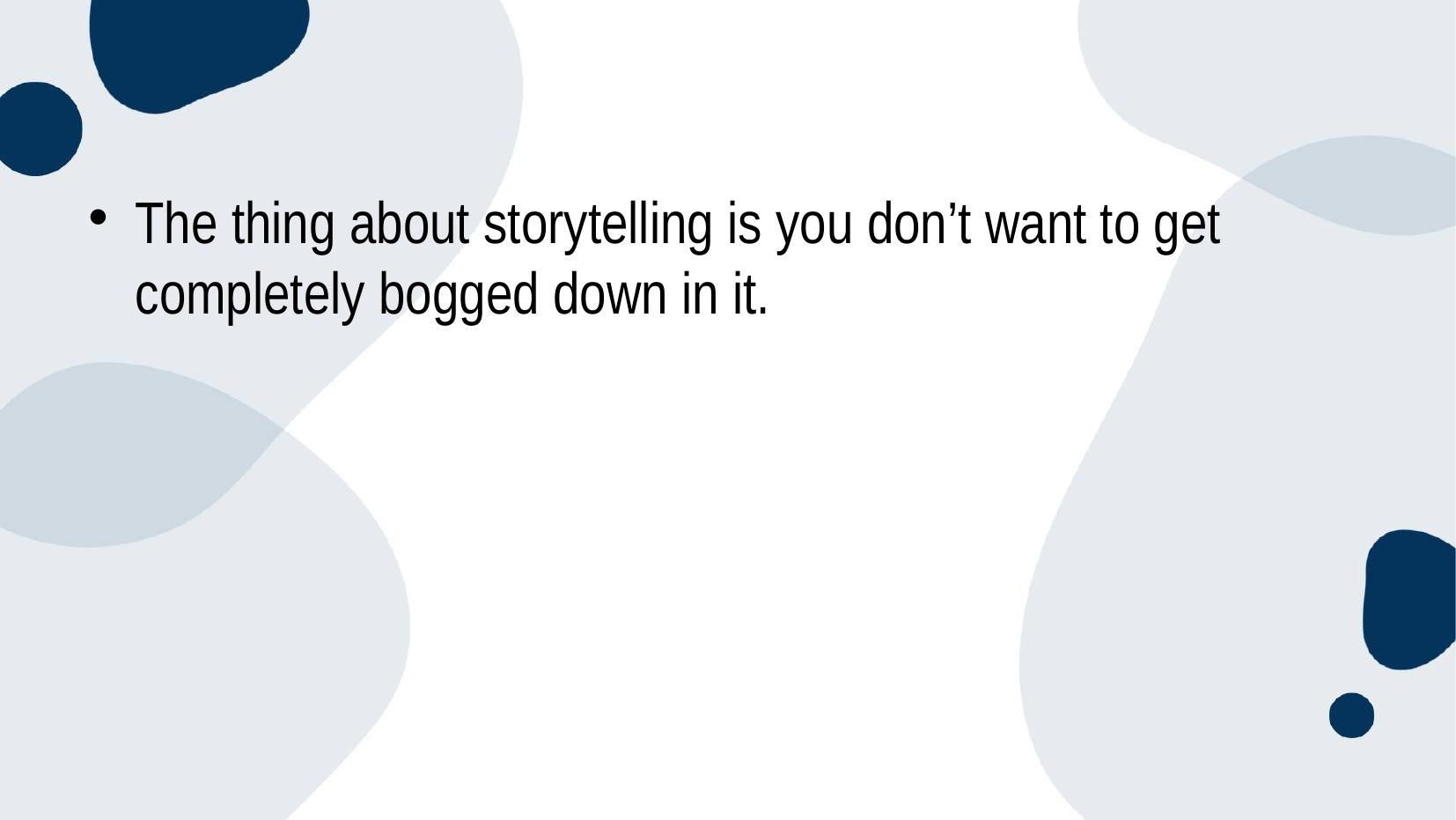

#
The thing about storytelling is you don’t want to get completely bogged down in it.